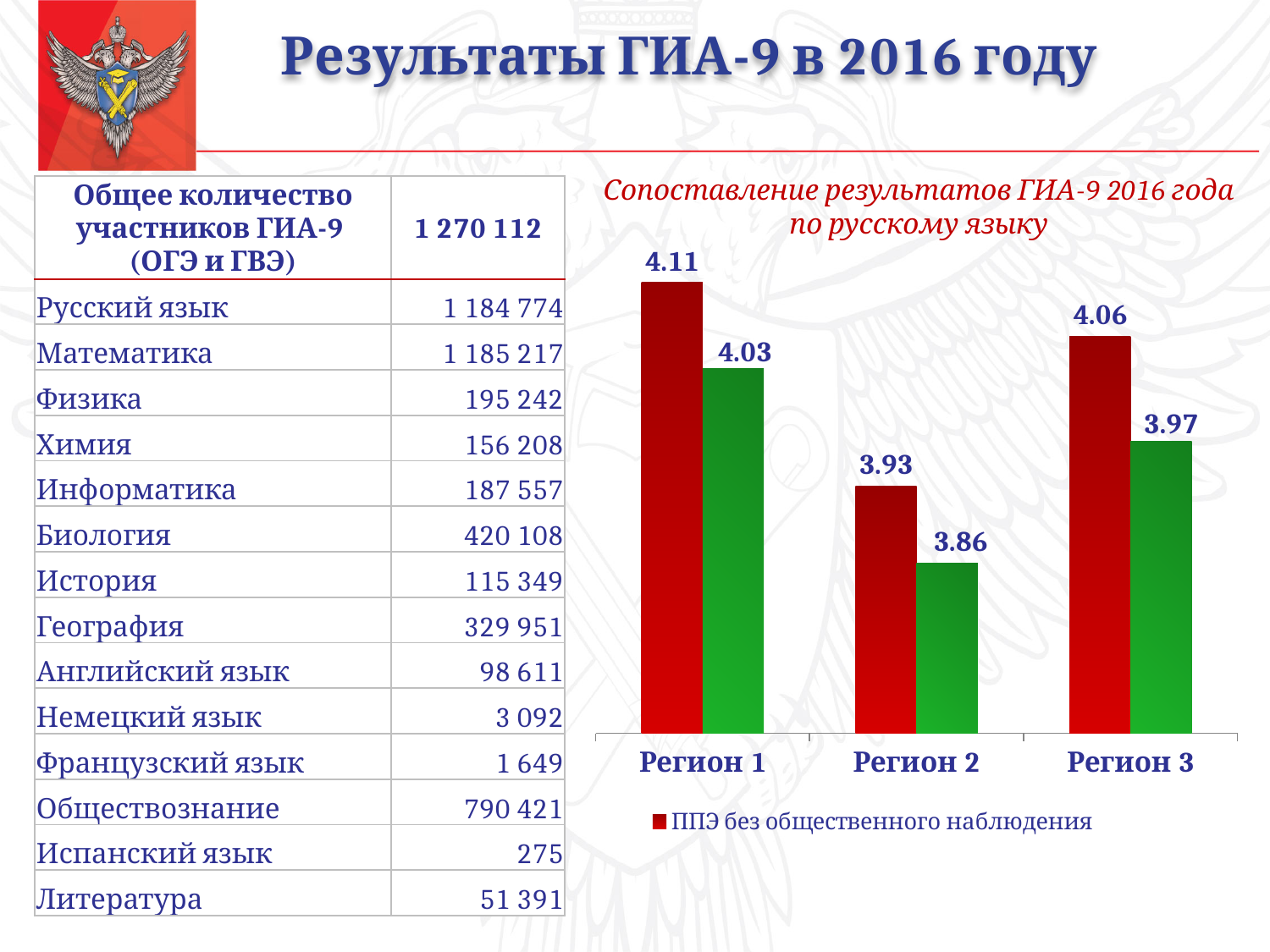

Результаты ГИА-9 в 2016 году
Сопоставление результатов ГИА-9 2016 года
по русскому языку
| Общее количество участников ГИА-9 (ОГЭ и ГВЭ) | 1 270 112 |
| --- | --- |
| Русский язык | 1 184 774 |
| Математика | 1 185 217 |
| Физика | 195 242 |
| Химия | 156 208 |
| Информатика | 187 557 |
| Биология | 420 108 |
| История | 115 349 |
| География | 329 951 |
| Английский язык | 98 611 |
| Немецкий язык | 3 092 |
| Французский язык | 1 649 |
| Обществознание | 790 421 |
| Испанский язык | 275 |
| Литература | 51 391 |

### Chart

| Category | ППЭ без общественного наблюдения | ППЭ с общественным наблюдением |
|---|---|---|
| Регион 1 | 4.109838116462952 | 4.031506267898343 |
| Регион 2 | 3.92514775784332 | 3.85514122745401 |
| Регион 3 | 4.0611469314365 | 3.96581406751428 |